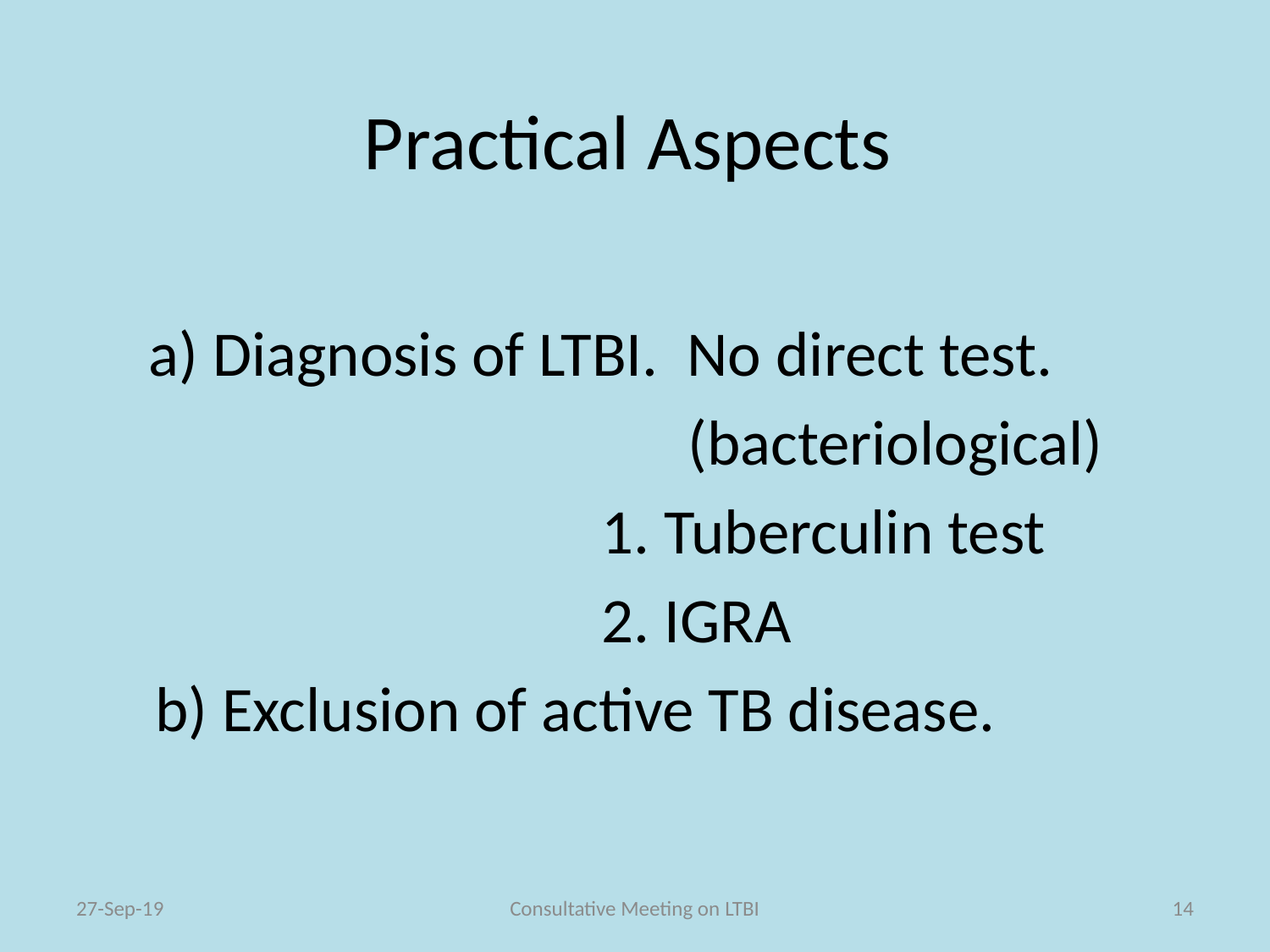

# Practical Aspects
    a) Diagnosis of LTBI.  No direct test.
                                         (bacteriological)
                                   1. Tuberculin test
                                   2. IGRA
    b) Exclusion of active TB disease.
27-Sep-19
Consultative Meeting on LTBI
14